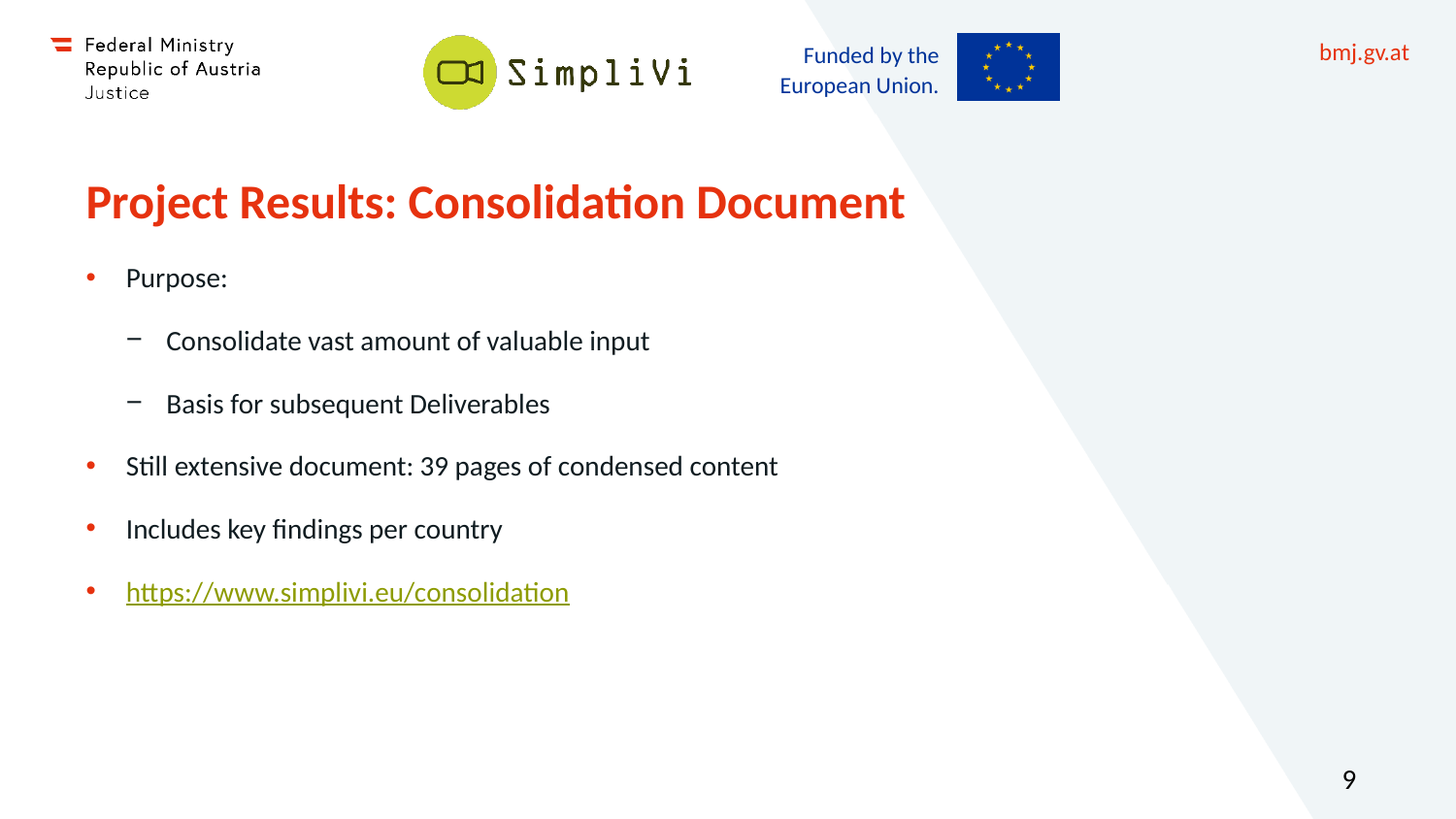

# Project Results: Consolidation Document
Purpose:
Consolidate vast amount of valuable input
Basis for subsequent Deliverables
Still extensive document: 39 pages of condensed content
Includes key findings per country
https://www.simplivi.eu/consolidation
9